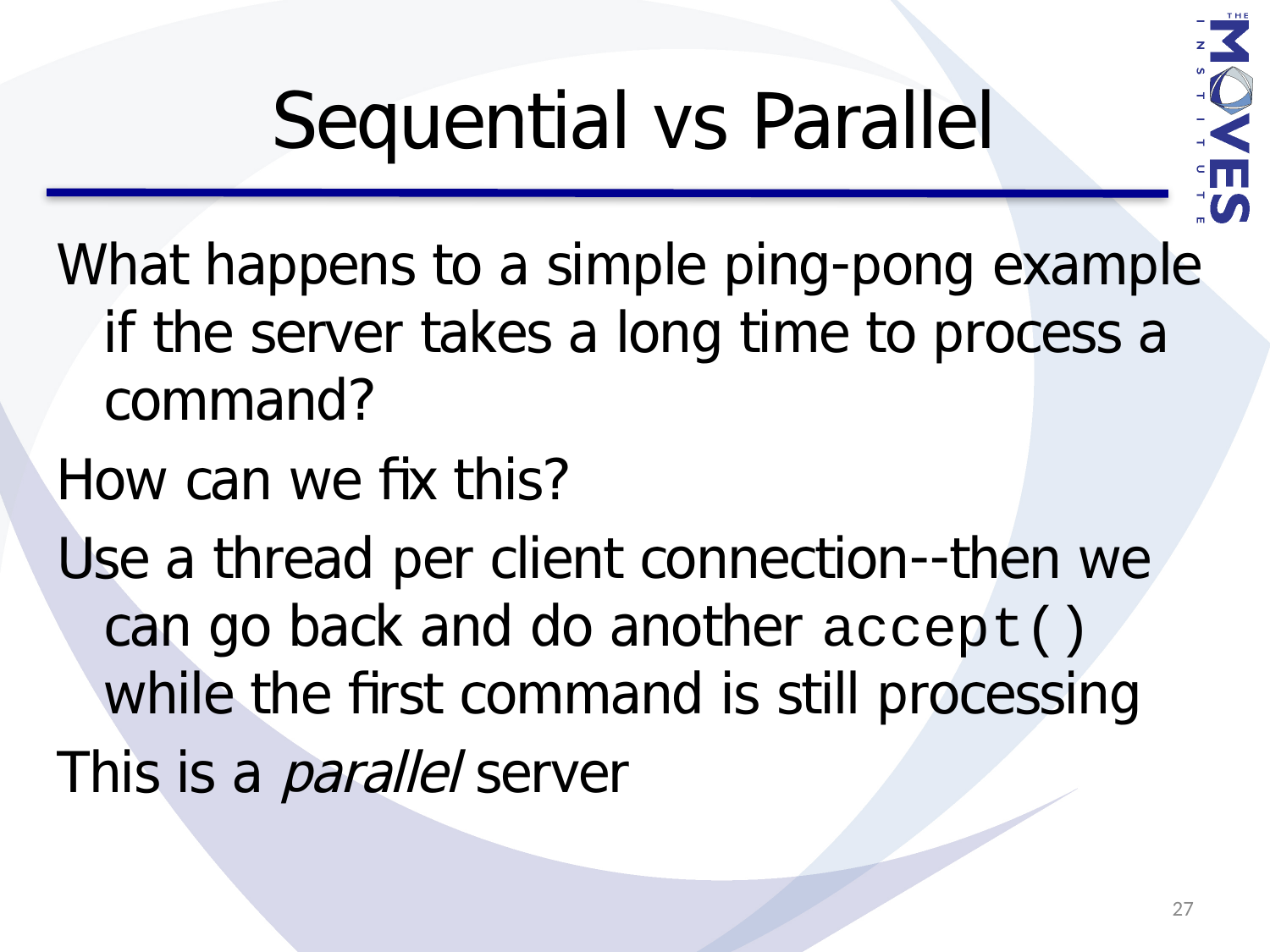

# Sequential vs Parallel
What happens to a simple ping-pong example if the server takes a long time to process a command?
How can we fix this?
Use a thread per client connection--then we can go back and do another accept() while the first command is still processing
This is a parallel server
27